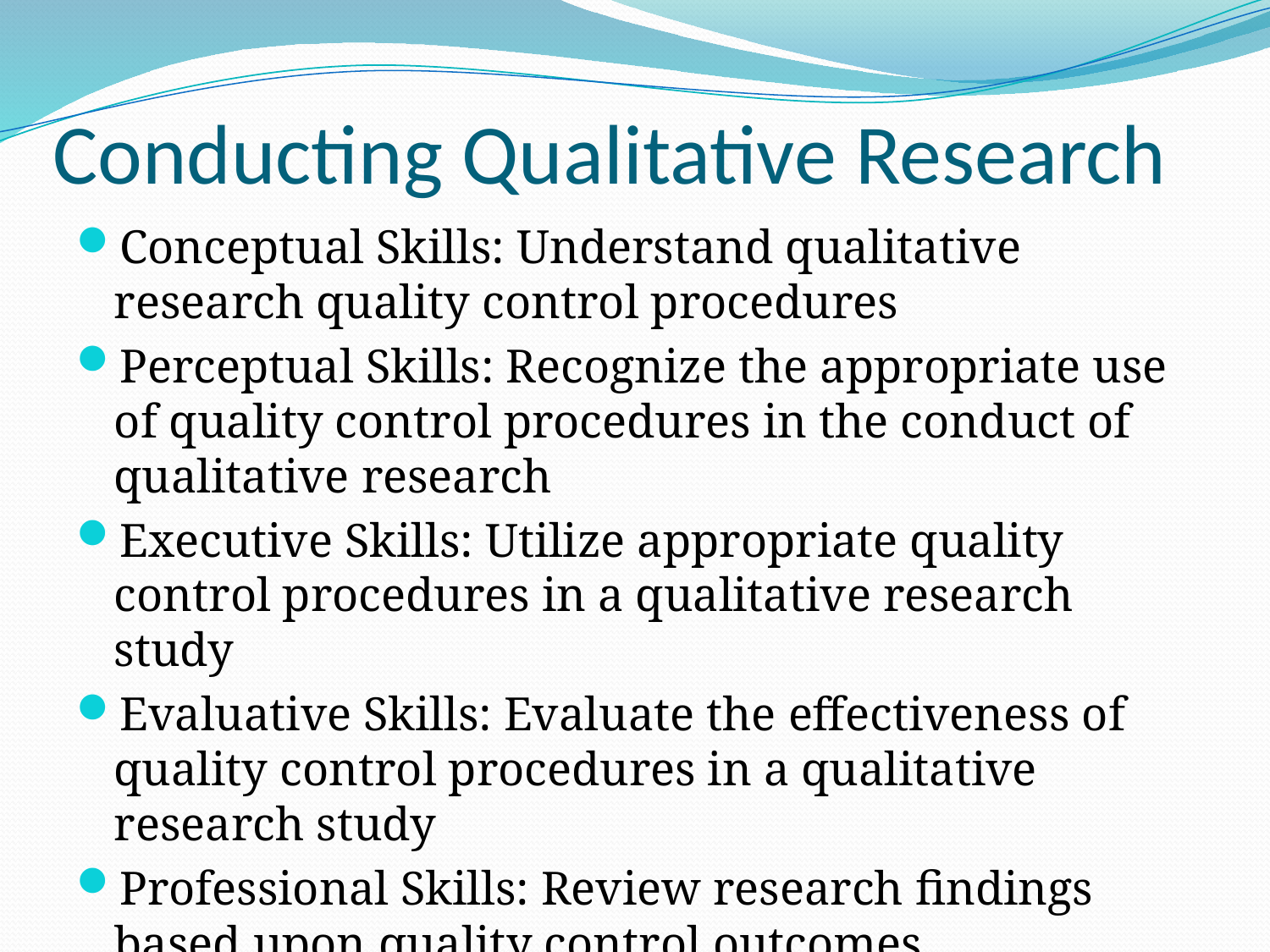

# Conducting Qualitative Research
Conceptual Skills: Understand qualitative research quality control procedures
Perceptual Skills: Recognize the appropriate use of quality control procedures in the conduct of qualitative research
Executive Skills: Utilize appropriate quality control procedures in a qualitative research study
Evaluative Skills: Evaluate the effectiveness of quality control procedures in a qualitative research study
Professional Skills: Review research findings based upon quality control outcomes